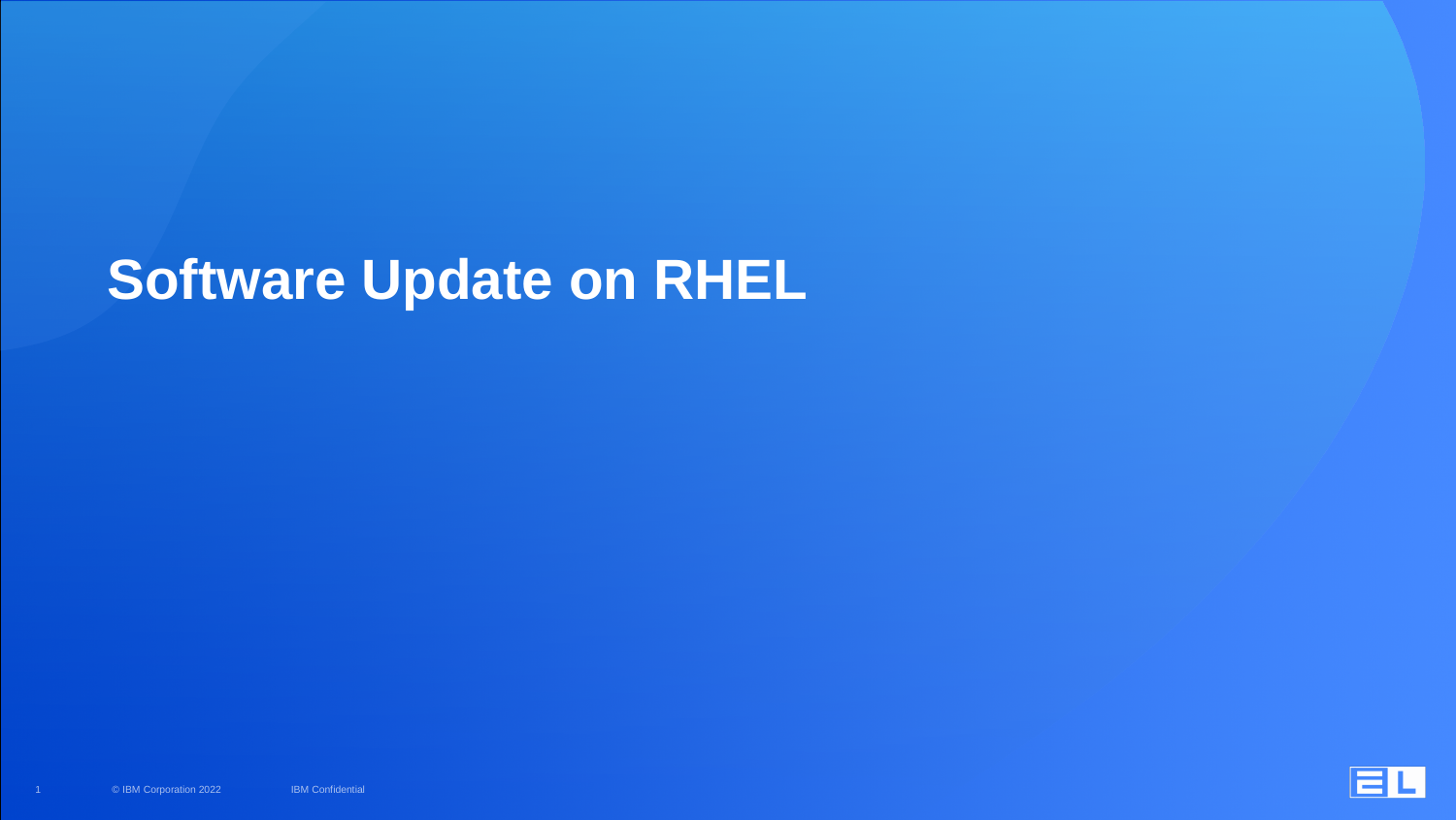

Software Update on RHEL

1
© IBM Corporation 2022
IBM Confidential